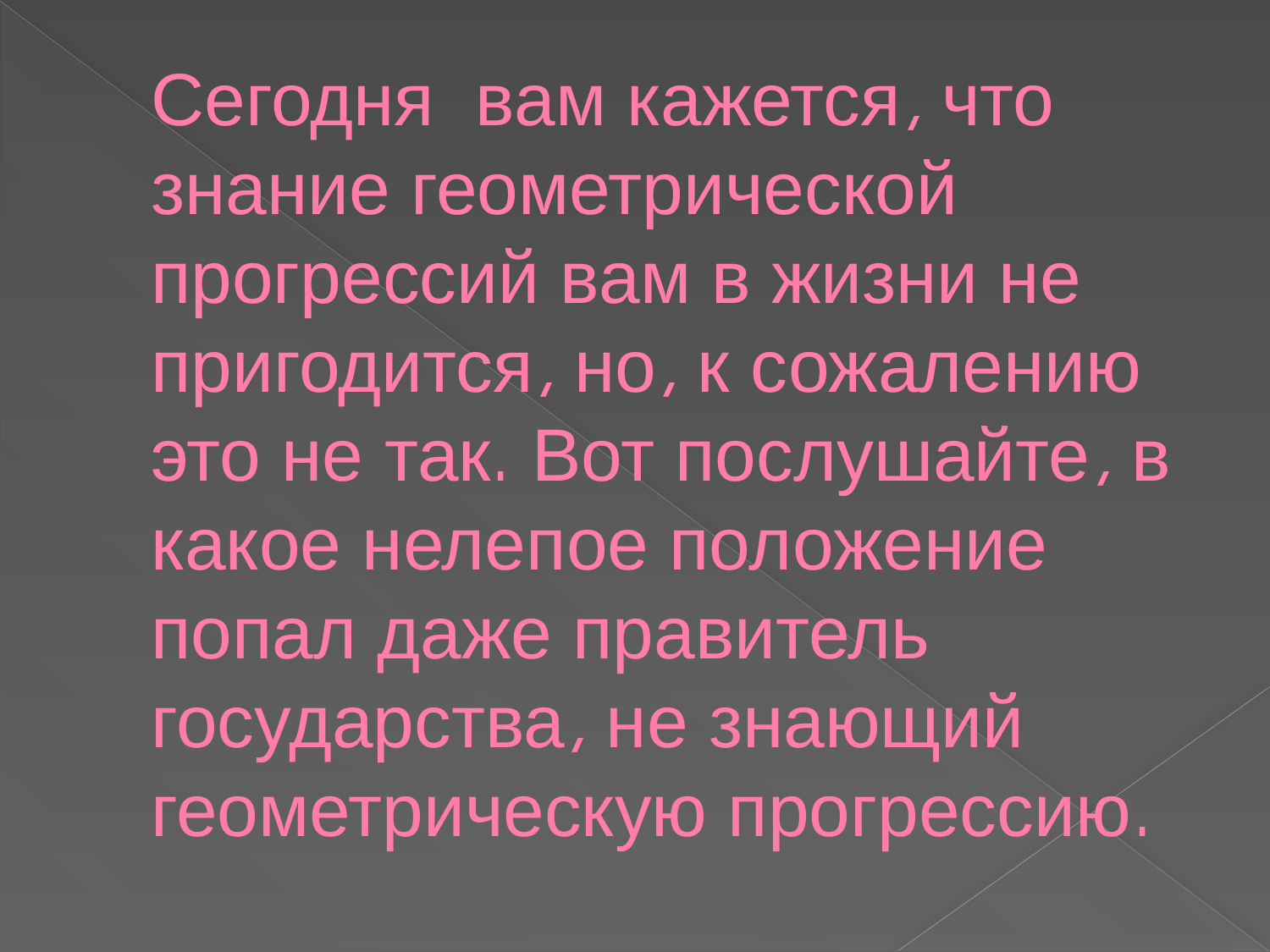

# Сегодня  вам кажется, что знание геометрической прогрессий вам в жизни не пригодится, но, к сожалению это не так. Вот послушайте, в какое нелепое положение попал даже правитель государства, не знающий геометрическую прогрессию.